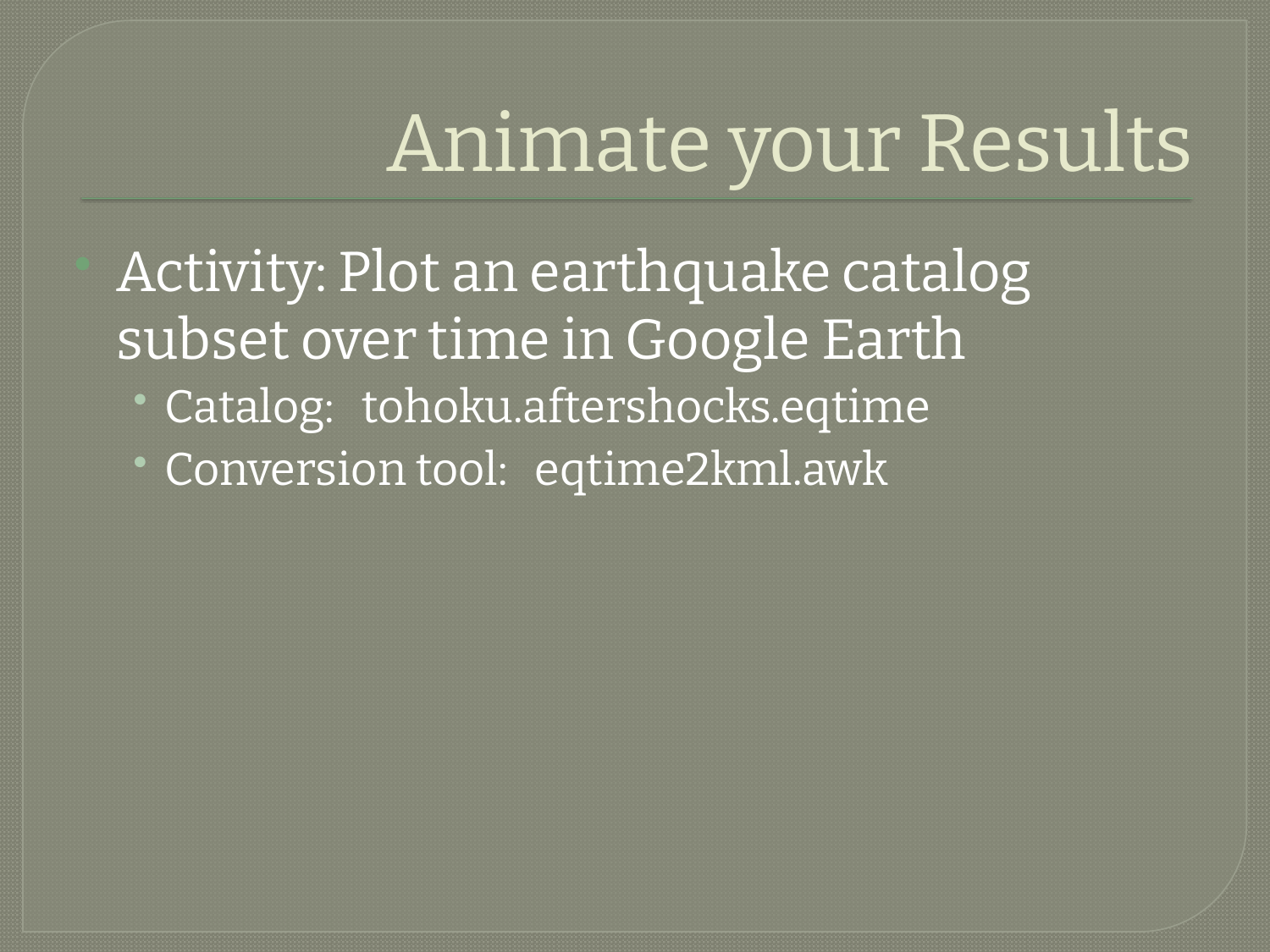

# Animate your Results
Activity: Plot an earthquake catalog subset over time in Google Earth
Catalog:   tohoku.aftershocks.eqtime
Conversion tool:   eqtime2kml.awk